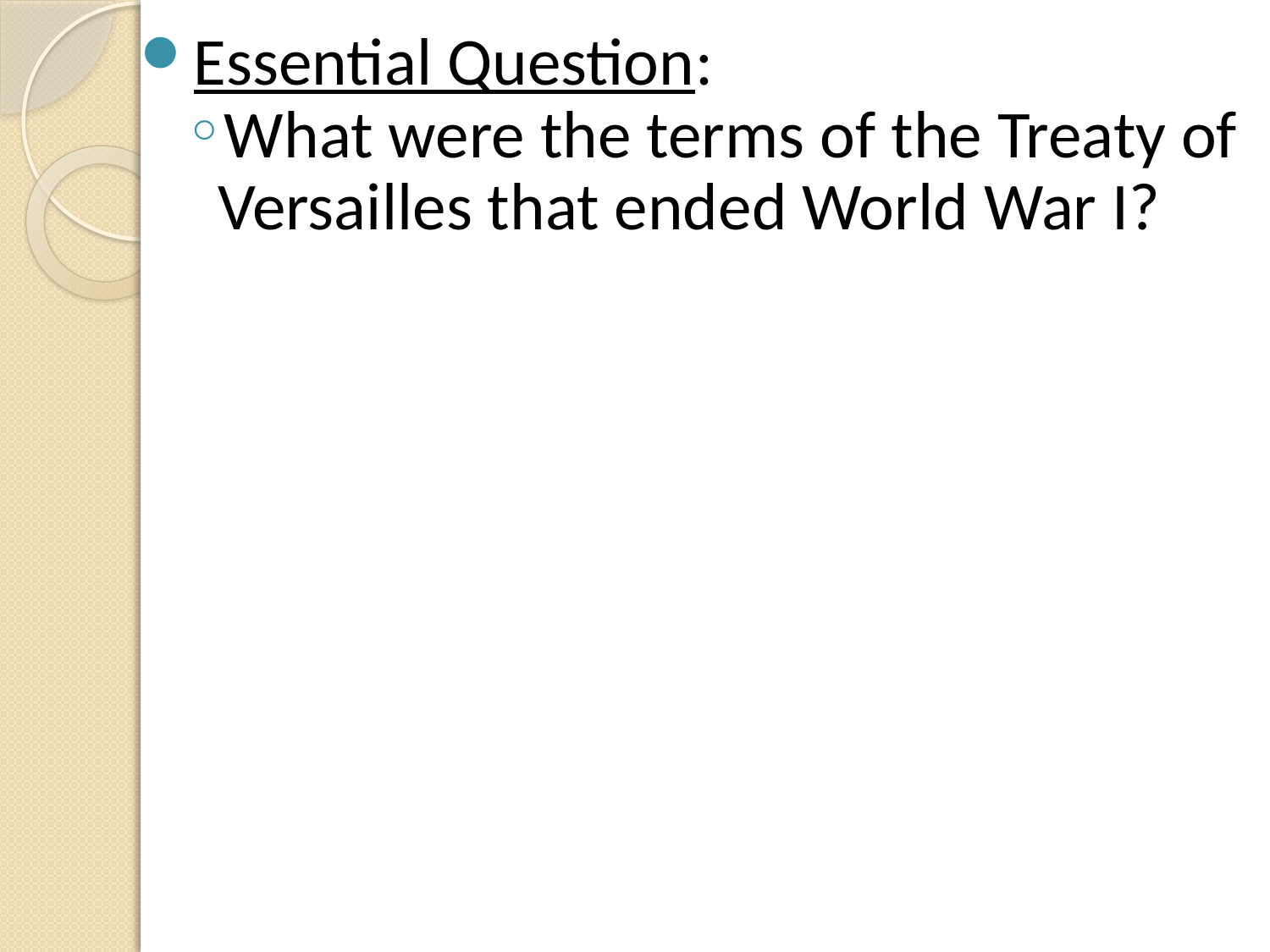

Essential Question:
What were the terms of the Treaty of Versailles that ended World War I?